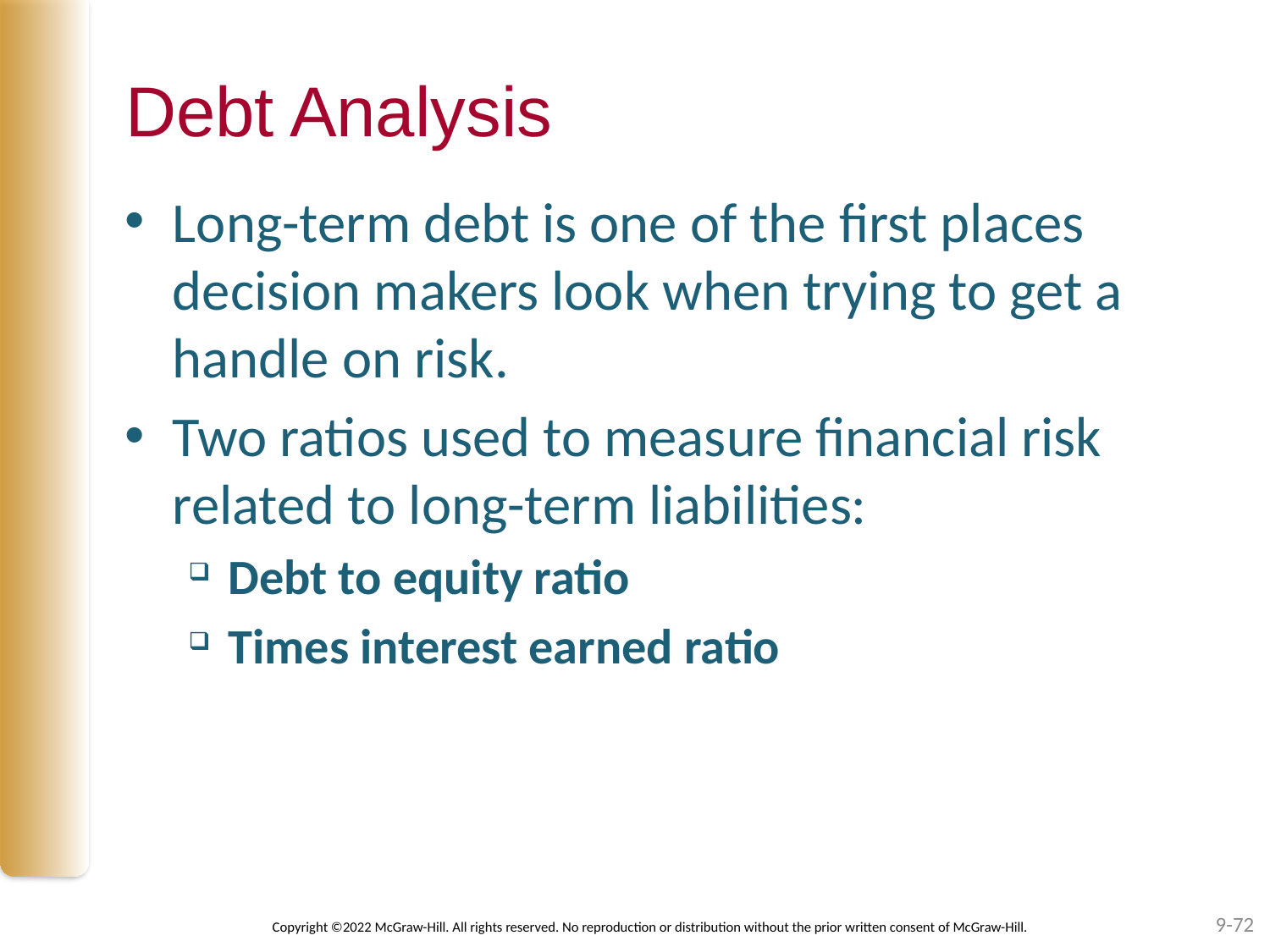

# Debt Analysis
Long-term debt is one of the first places decision makers look when trying to get a handle on risk.
Two ratios used to measure financial risk related to long-term liabilities:
Debt to equity ratio
Times interest earned ratio
9-72
Copyright ©2022 McGraw-Hill. All rights reserved. No reproduction or distribution without the prior written consent of McGraw-Hill.